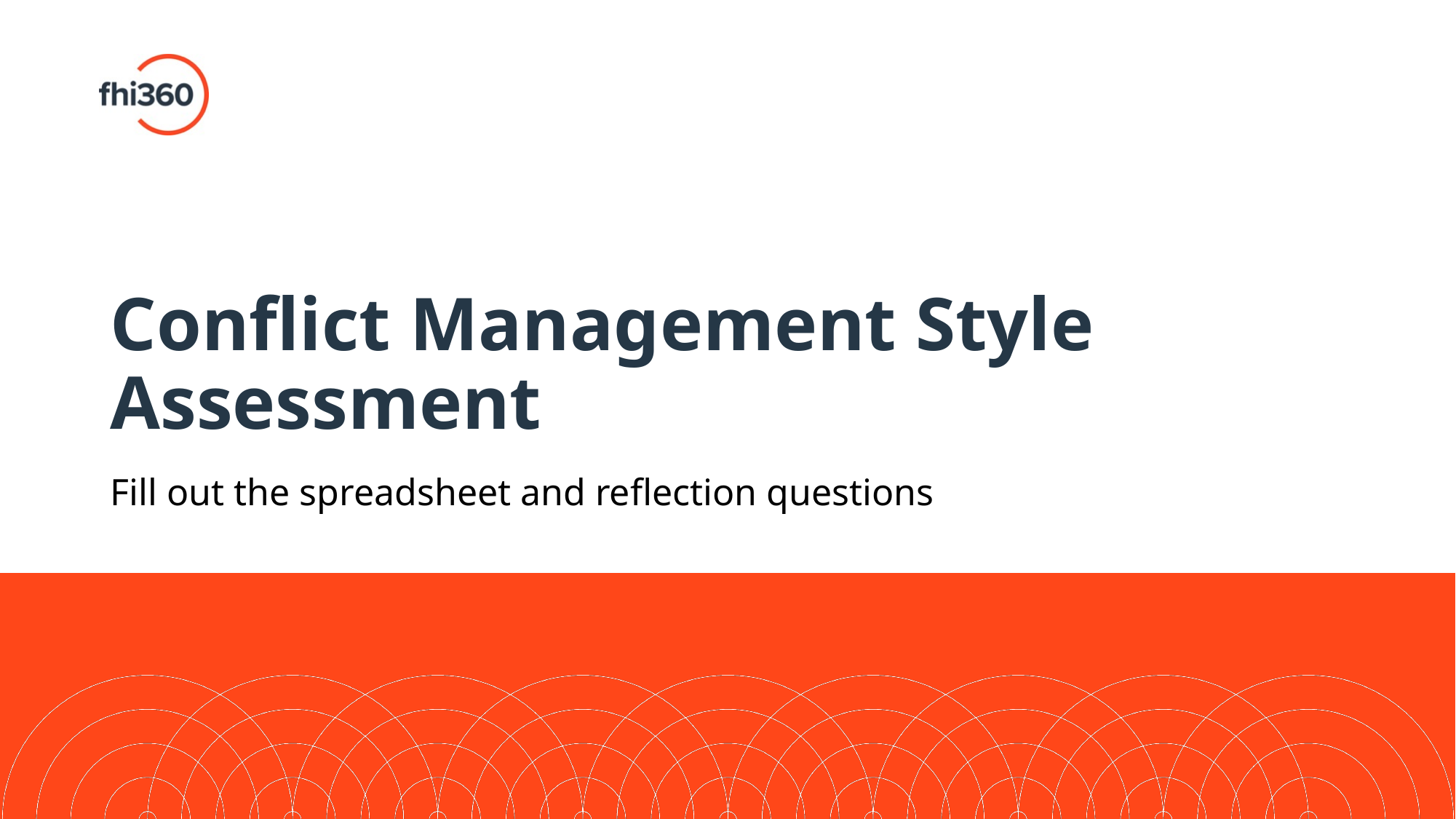

# Conflict Management Style Assessment
Fill out the spreadsheet and reflection questions